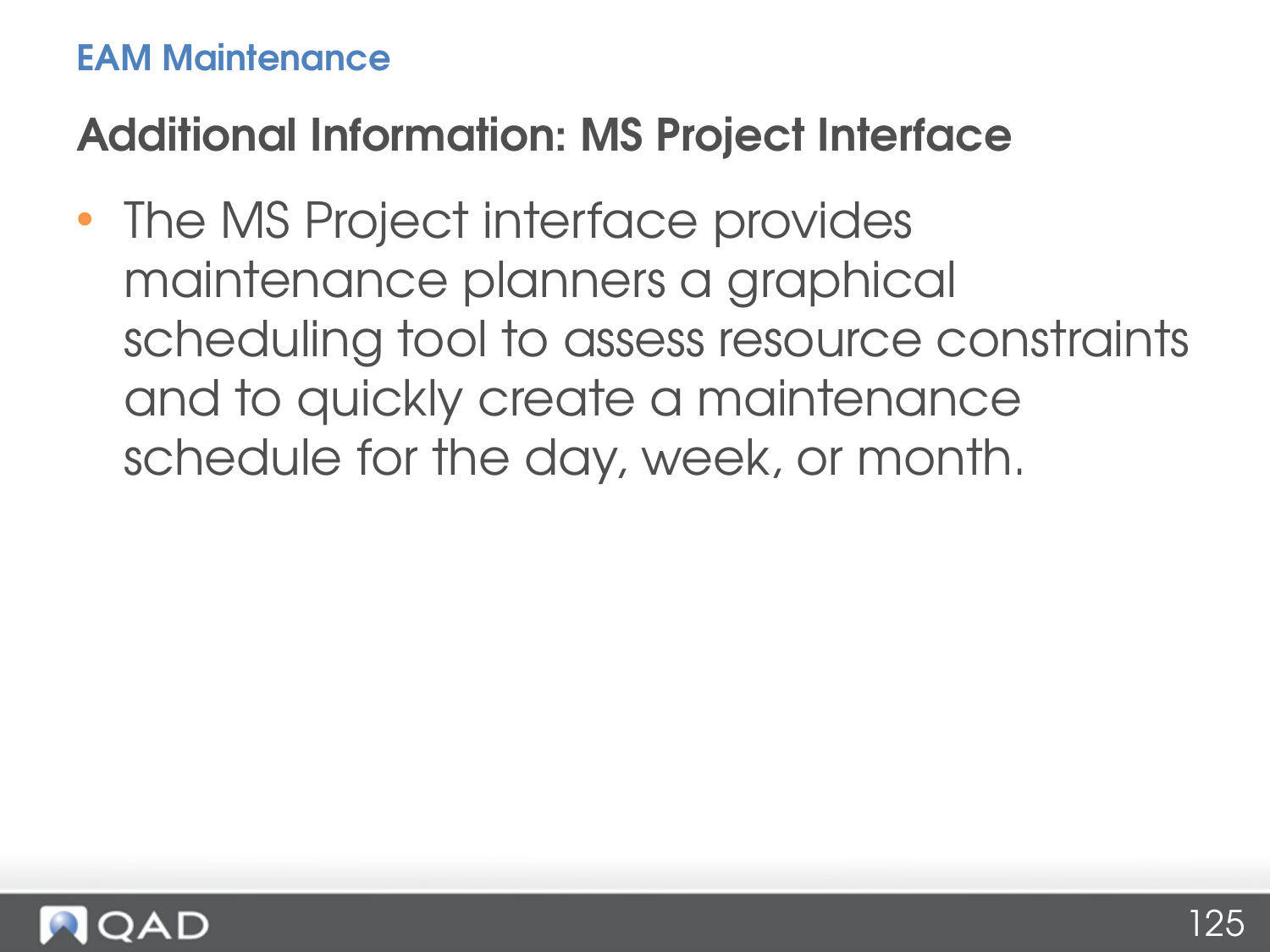

EAM Maintenance
# Additional Information: MS Project Interface
The MS Project interface provides maintenance planners a graphical scheduling tool to assess resource constraints and to quickly create a maintenance schedule for the day, week, or month.

125